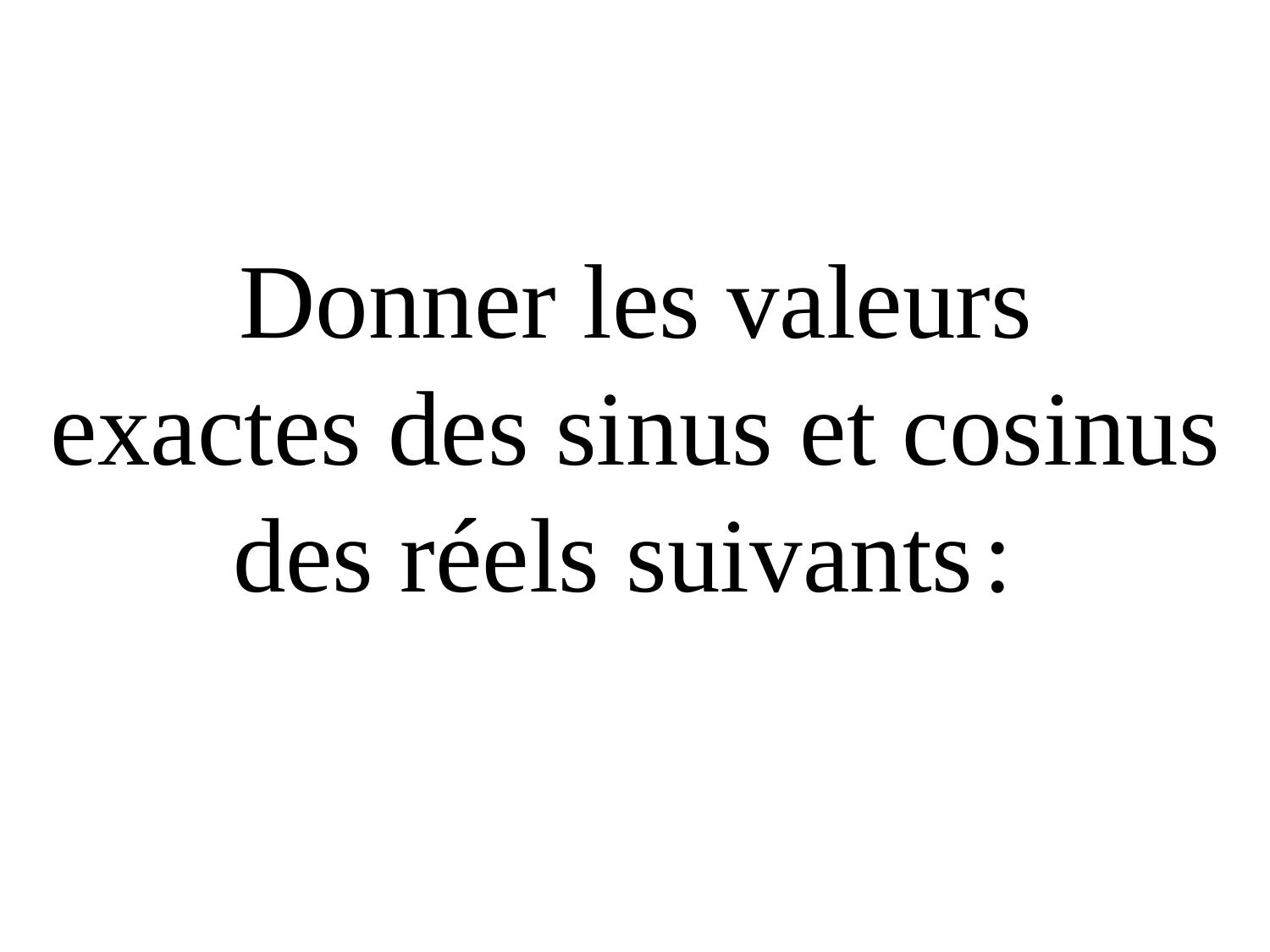

Donner les valeurs
 exactes des sinus et cosinus
des réels suivants :